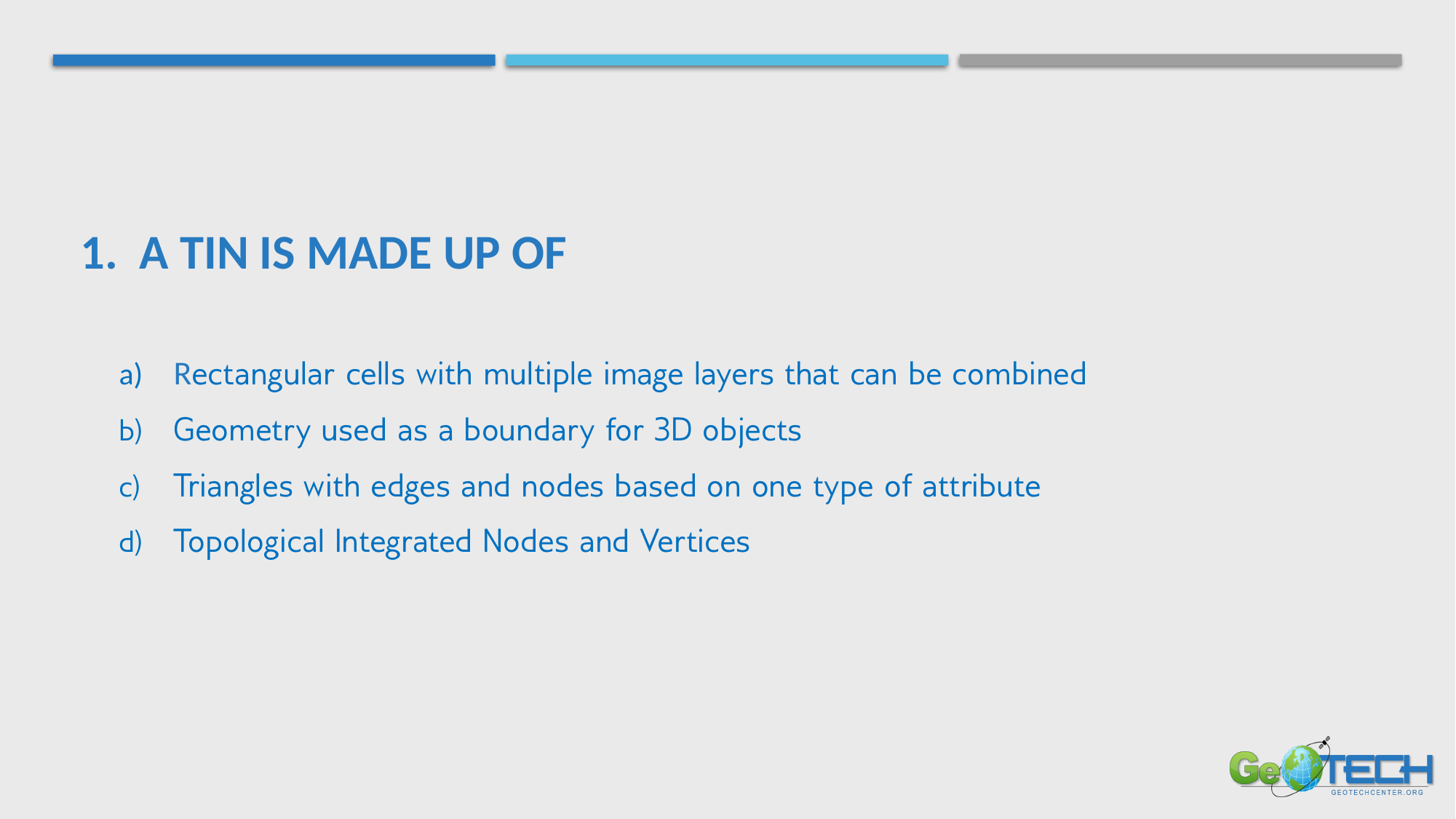

# 1.  A TIN is made up of
Rectangular cells with multiple image layers that can be combined
Geometry used as a boundary for 3D objects
Triangles with edges and nodes based on one type of attribute
Topological Integrated Nodes and Vertices